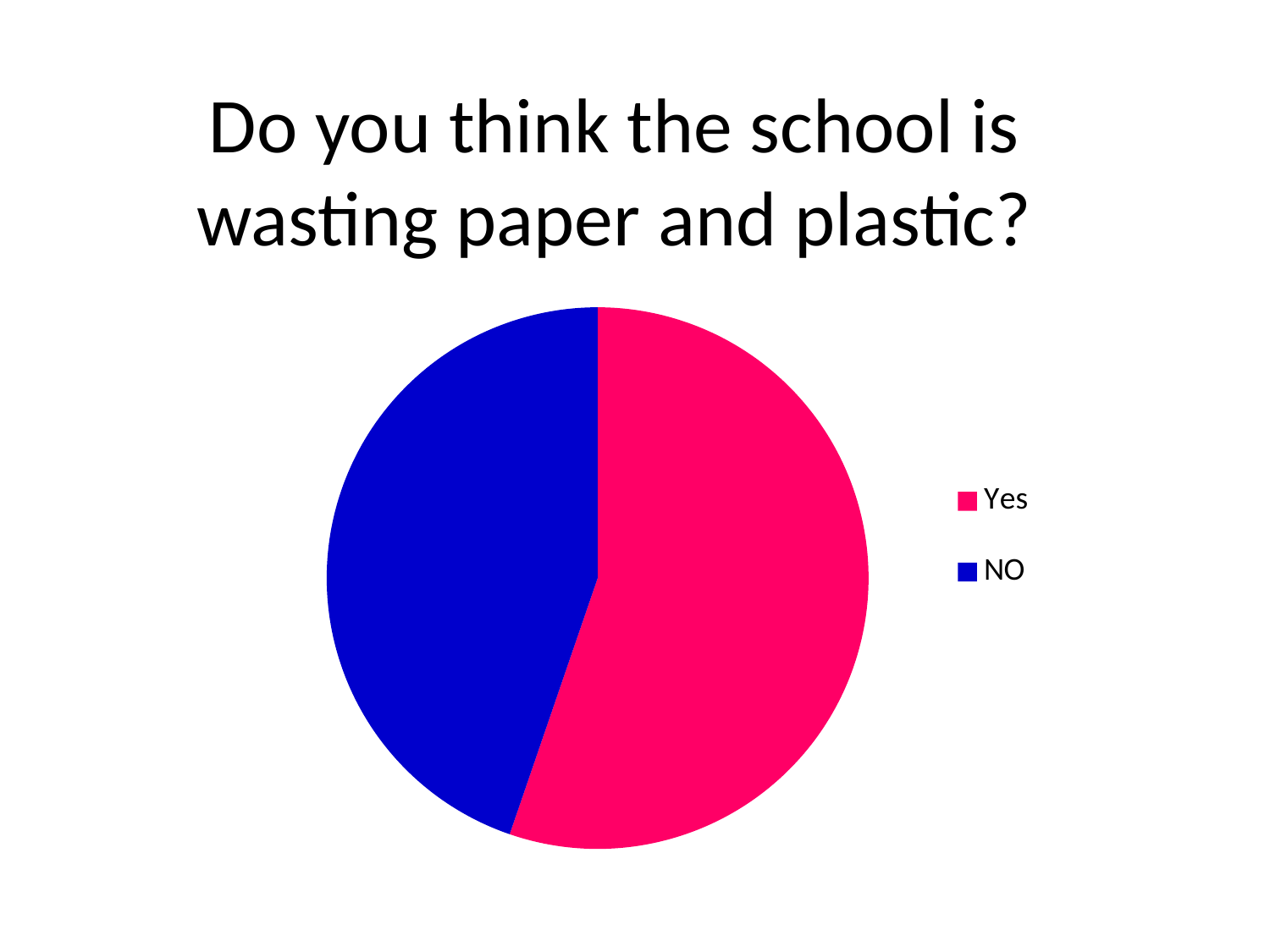

# Do you think the school is wasting paper and plastic?

### Chart

| Category | Columna1 |
|---|---|
| Yes | 21.0 |
| NO | 17.0 |